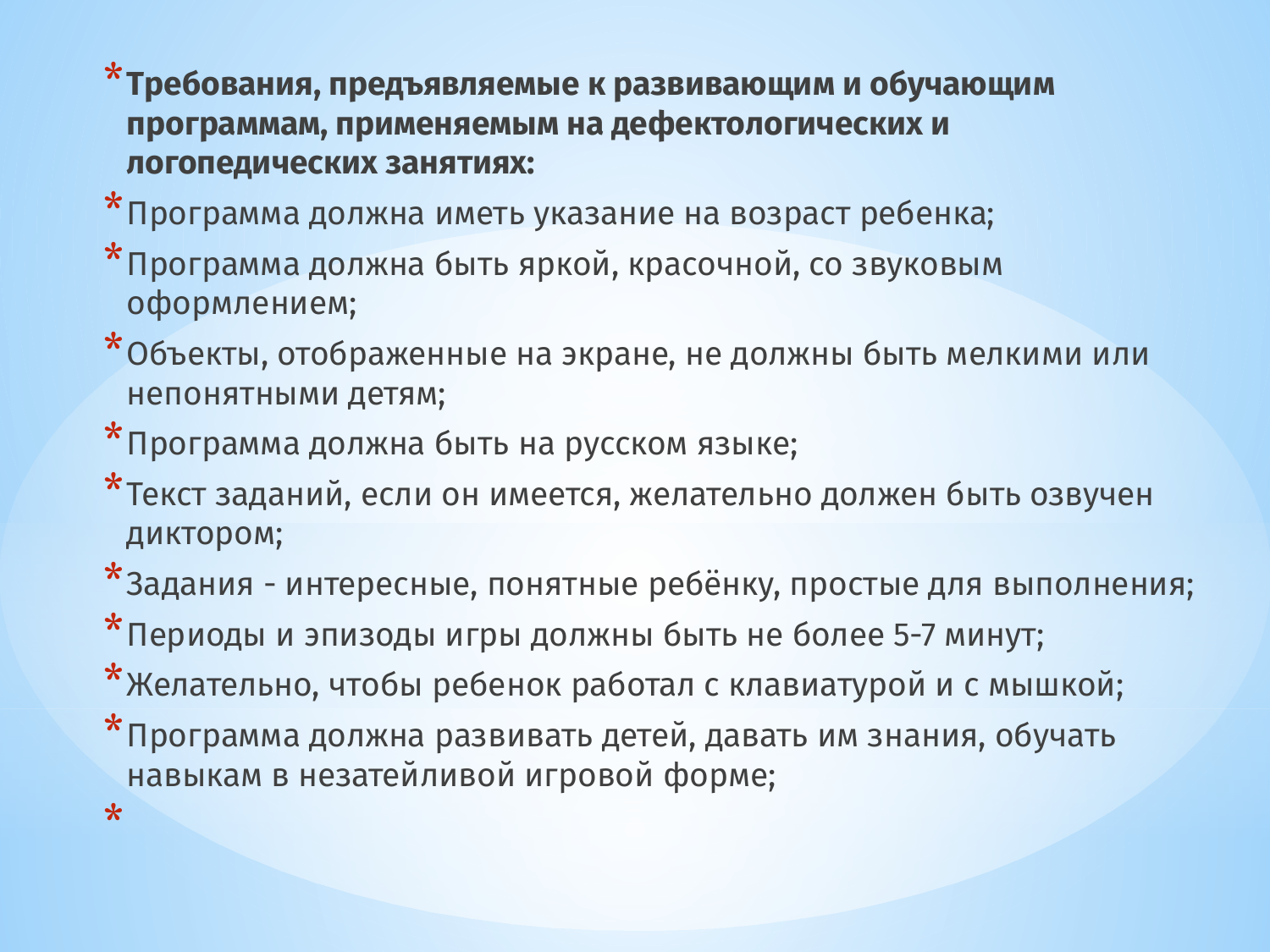

Требования, предъявляемые к развивающим и обучающим программам, применяемым на дефектологических и  логопедических занятиях:
Программа должна иметь указание на возраст ребенка;
Программа должна быть яркой, красочной, со звуковым оформлением;
Объекты, отображенные на экране, не должны быть мелкими или непонятными детям;
Программа должна быть на русском языке;
Текст заданий, если он имеется, желательно должен быть озвучен диктором;
Задания - интересные, понятные ребёнку, простые для выполнения;
Периоды и эпизоды игры должны быть не более 5-7 минут;
Желательно, чтобы ребенок работал с клавиатурой и с мышкой;
Программа должна развивать детей, давать им знания, обучать навыкам в незатейливой игровой форме;

#